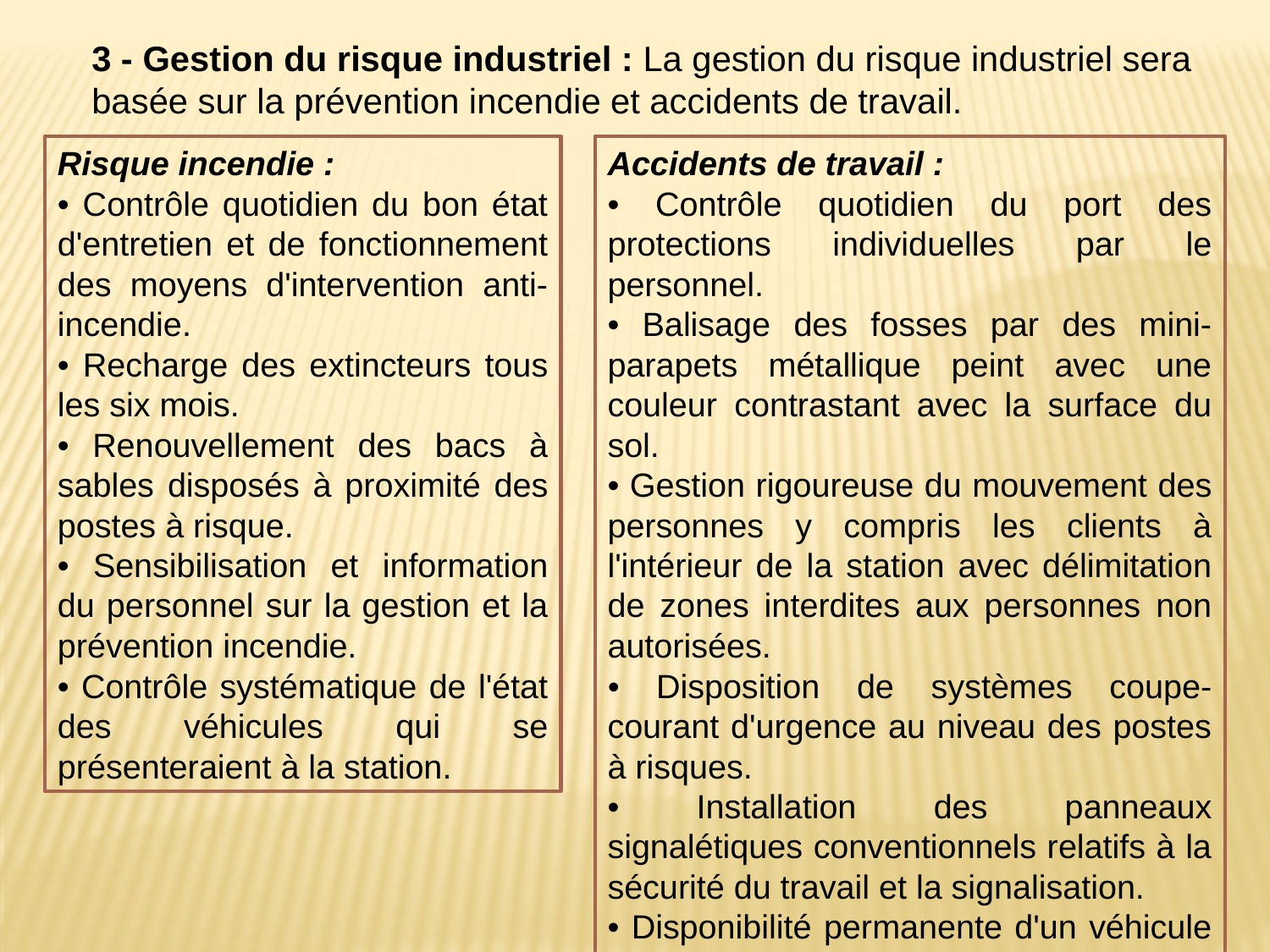

3 - Gestion du risque industriel : La gestion du risque industriel sera basée sur la prévention incendie et accidents de travail.
Risque incendie :
• Contrôle quotidien du bon état d'entretien et de fonctionnement des moyens d'intervention anti-incendie.
• Recharge des extincteurs tous les six mois.
• Renouvellement des bacs à sables disposés à proximité des postes à risque.
• Sensibilisation et information du personnel sur la gestion et la prévention incendie.
• Contrôle systématique de l'état des véhicules qui se présenteraient à la station.
Accidents de travail :
• Contrôle quotidien du port des protections individuelles par le personnel.
• Balisage des fosses par des mini-parapets métallique peint avec une couleur contrastant avec la surface du sol.
• Gestion rigoureuse du mouvement des personnes y compris les clients à l'intérieur de la station avec délimitation de zones interdites aux personnes non autorisées.
• Disposition de systèmes coupe-courant d'urgence au niveau des postes à risques.
• Installation des panneaux signalétiques conventionnels relatifs à la sécurité du travail et la signalisation.
• Disponibilité permanente d'un véhicule pour l'évacuation des accidentés vers les structures de soins.